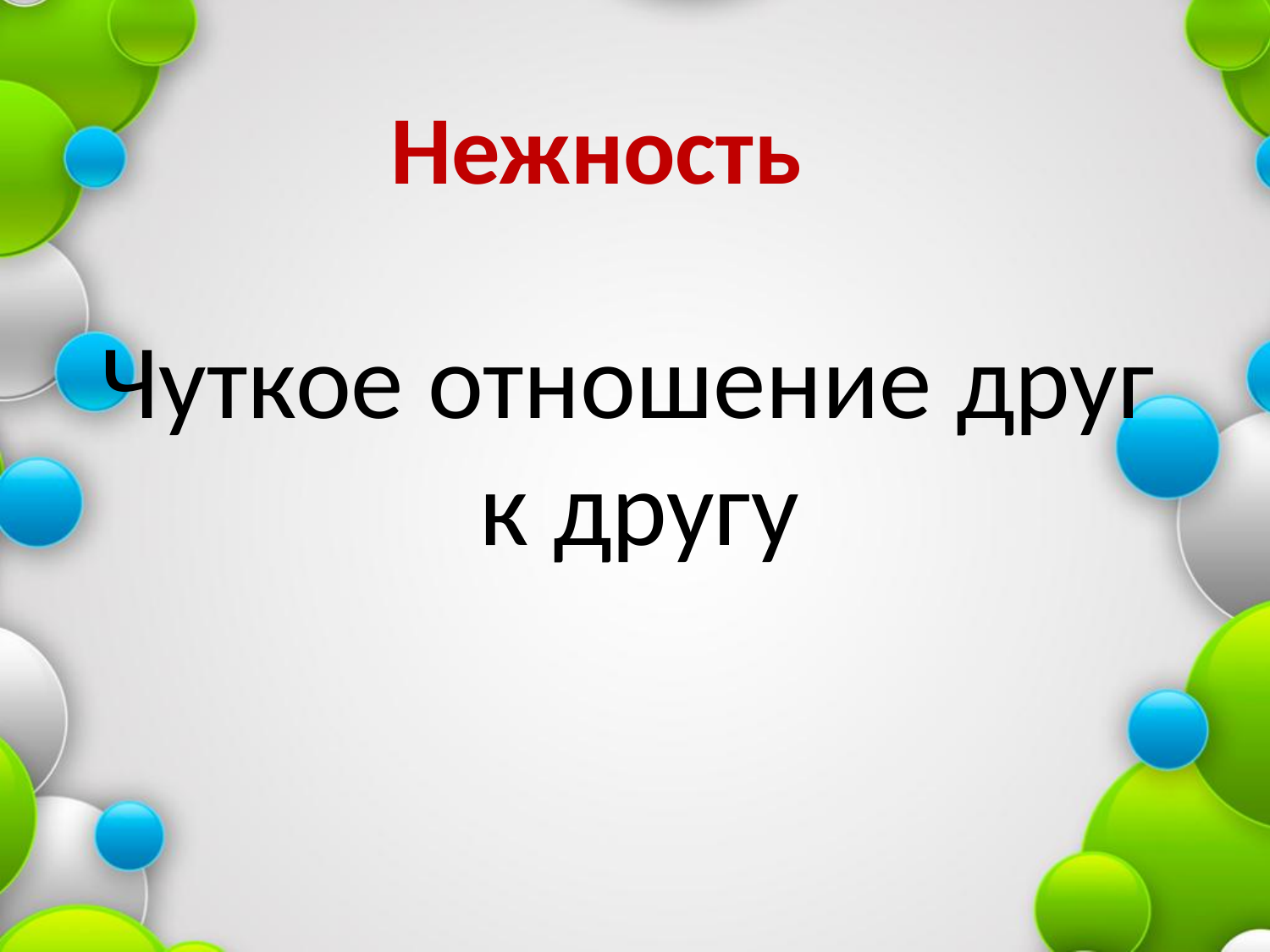

# Нежность
Чуткое отношение друг к другу